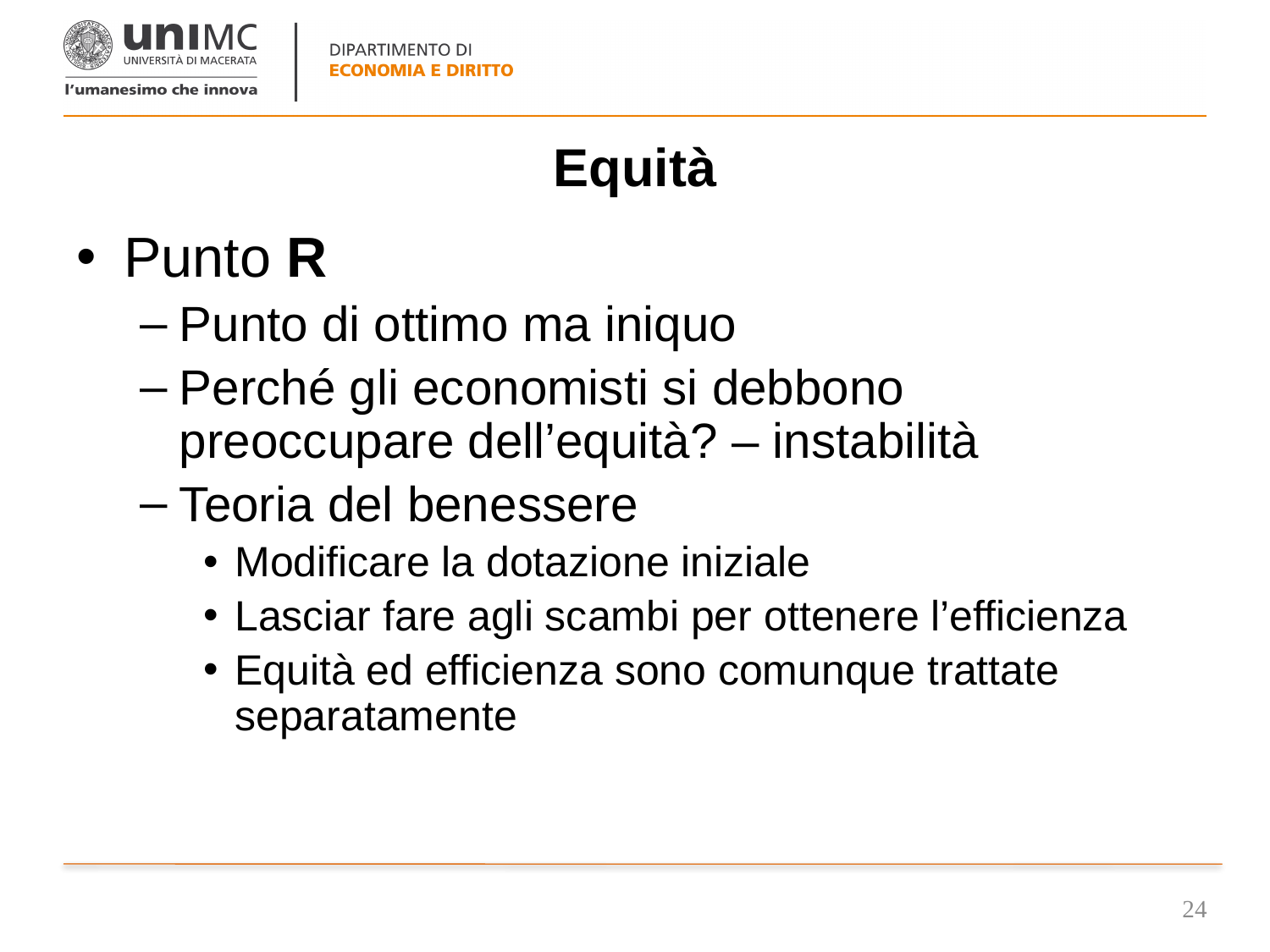

# Equità
Punto R
Punto di ottimo ma iniquo
Perché gli economisti si debbono preoccupare dell’equità? – instabilità
Teoria del benessere
Modificare la dotazione iniziale
Lasciar fare agli scambi per ottenere l’efficienza
Equità ed efficienza sono comunque trattate separatamente
24